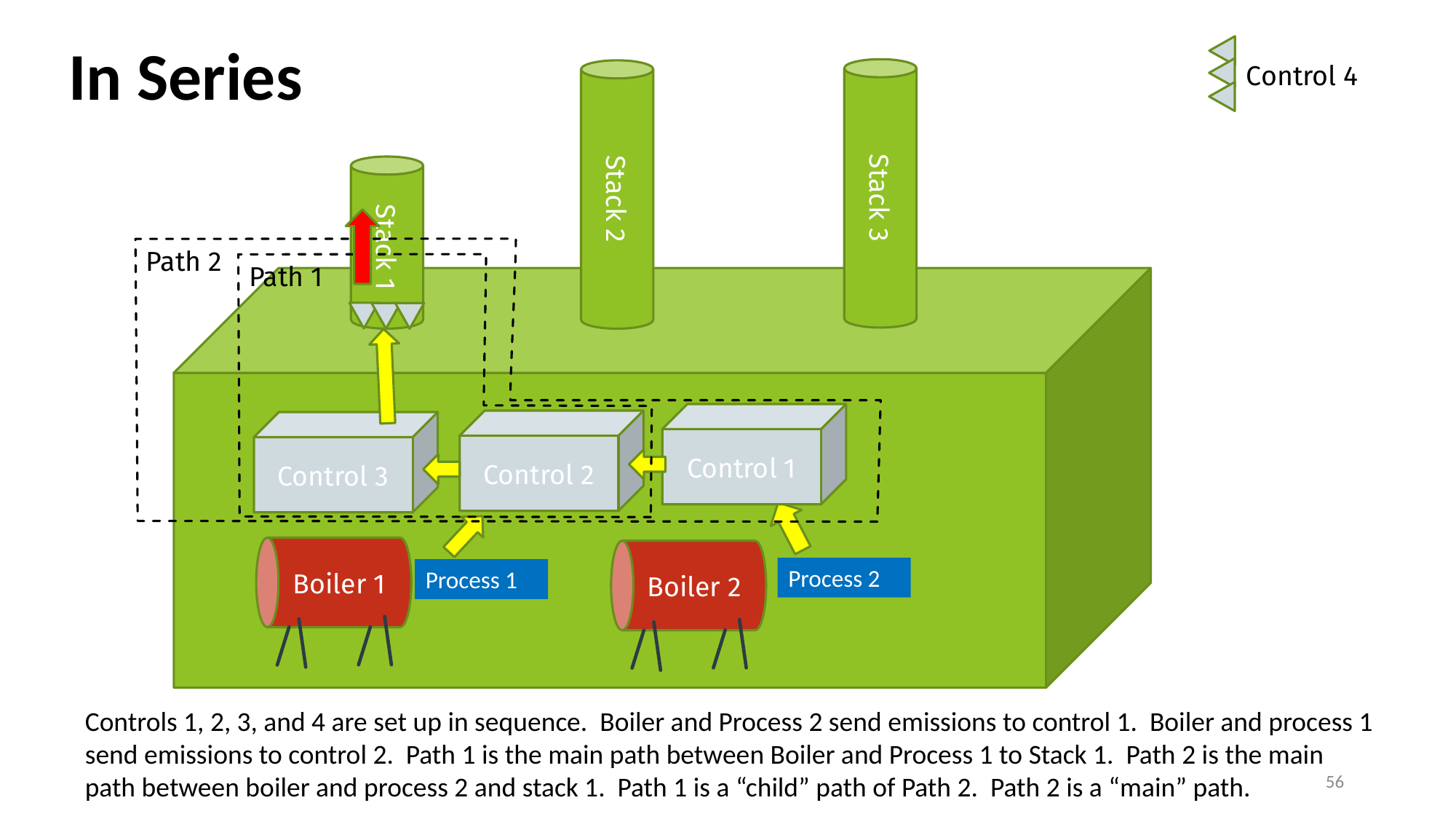

In Series

Control 4
Stack 3
Stack 2
Stack 1

Control 1
Control 2
Control 3

Boiler 1
Boiler 2

Path 2
Path 1
Process 2
Process 1
Controls 1, 2, 3, and 4 are set up in sequence.  Boiler and Process 2 send emissions to control 1.  Boiler and process 1 send emissions to control 2.  Path 1 is the main path between Boiler and Process 1 to Stack 1.  Path 2 is the main path between boiler and process 2 and stack 1.  Path 1 is a “child” path of Path 2.  Path 2 is a “main” path.
56